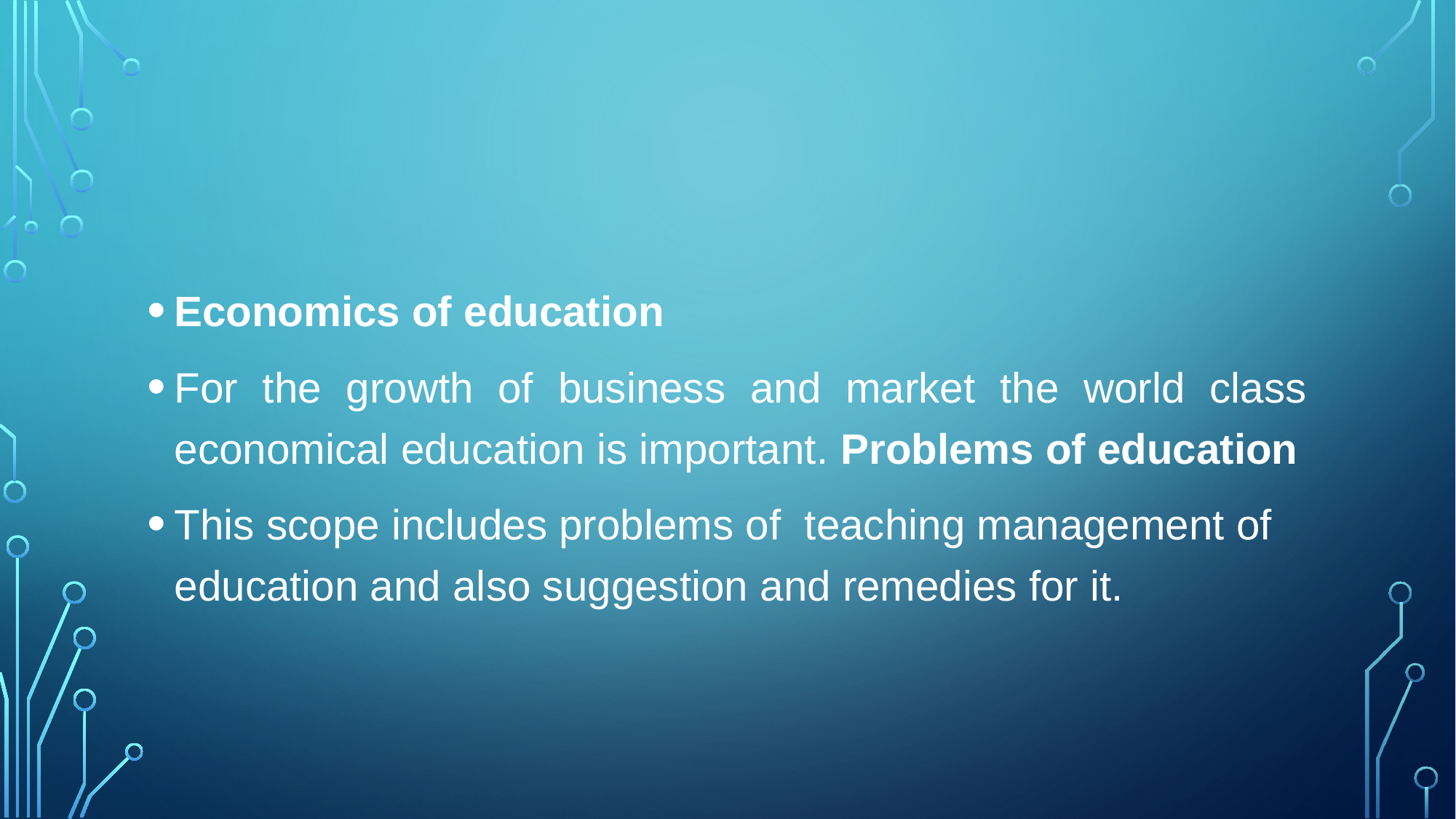

#
Economics of education
For the growth of business and market the world class economical education is important. Problems of education
This scope includes problems of  teaching management of education and also suggestion and remedies for it.